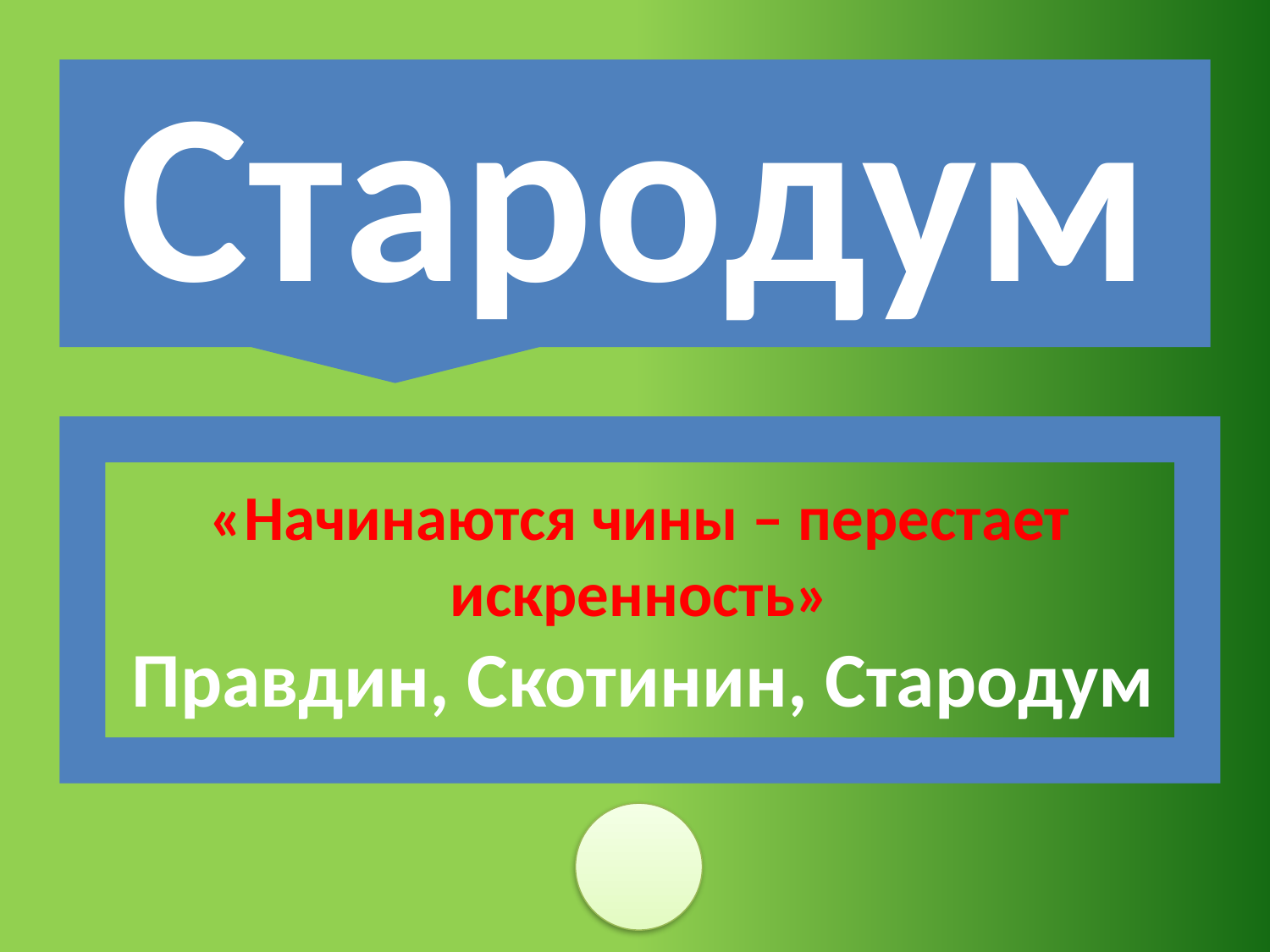

Стародум

«Начинаются чины – перестает искренность»
 Правдин, Скотинин, Стародум